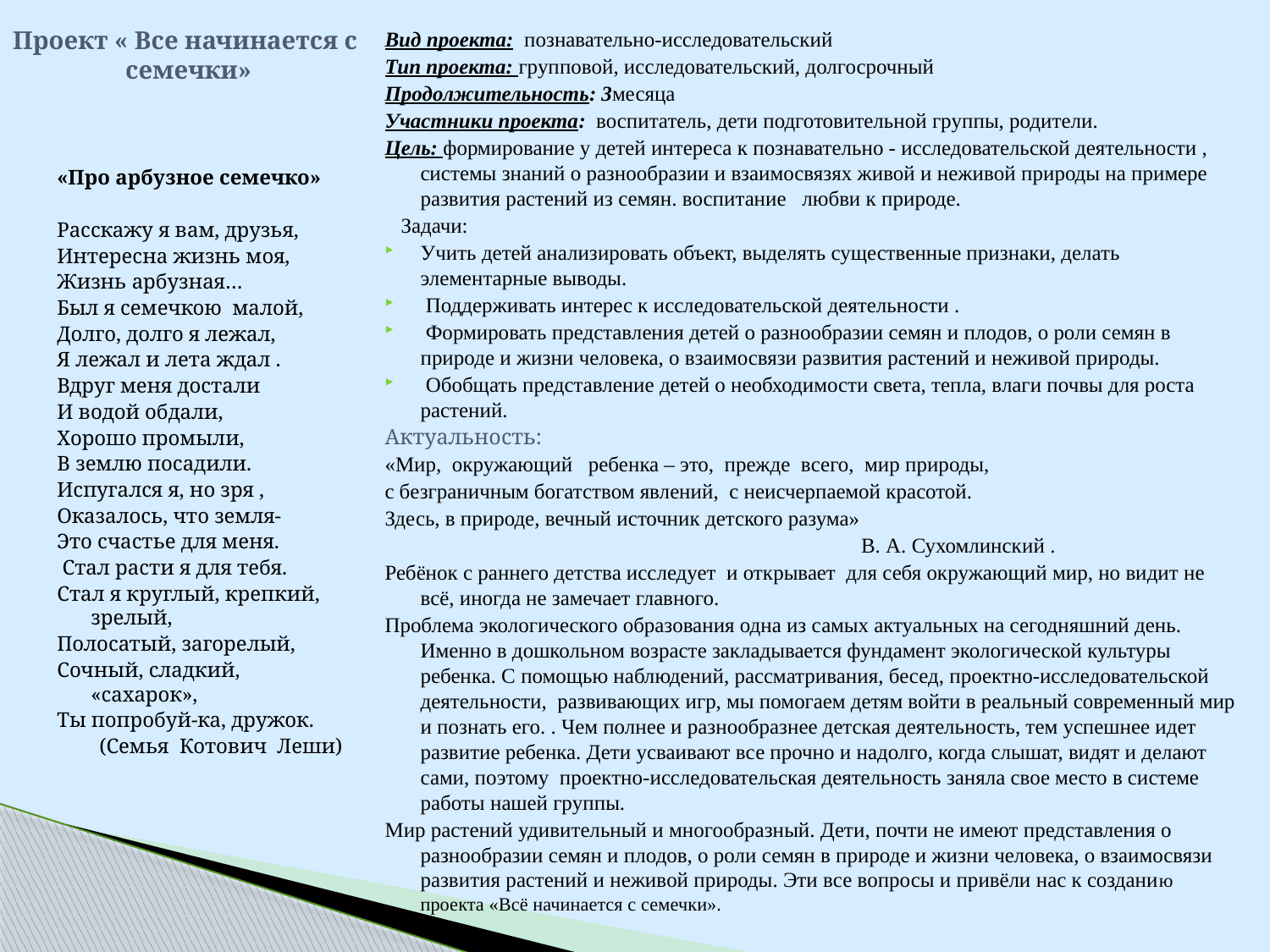

# Проект « Все начинается с семечки»
Вид проекта:  познавательно-исследовательский
Тип проекта: групповой, исследовательский, долгосрочный
Продолжительность: 3месяца
Участники проекта:  воспитатель, дети подготовительной группы, родители.
Цель: формирование у детей интереса к познавательно - исследовательской деятельности , системы знаний о разнообразии и взаимосвязях живой и неживой природы на примере развития растений из семян. воспитание   любви к природе.
   Задачи:
Учить детей анализировать объект, выделять существенные признаки, делать элементарные выводы.
 Поддерживать интерес к исследовательской деятельности .
 Формировать представления детей о разнообразии семян и плодов, о роли семян в природе и жизни человека, о взаимосвязи развития растений и неживой природы.
 Обобщать представление детей о необходимости света, тепла, влаги почвы для роста растений.
Актуальность:
«Мир,  окружающий   ребенка – это,  прежде  всего,  мир природы,
с безграничным богатством явлений,  с неисчерпаемой красотой.
Здесь, в природе, вечный источник детского разума»
                                                                                          В. А. Сухомлинский .
Ребёнок с раннего детства исследует  и открывает  для себя окружающий мир, но видит не всё, иногда не замечает главного.
Проблема экологического образования одна из самых актуальных на сегодняшний день. Именно в дошкольном возрасте закладывается фундамент экологической культуры ребенка. С помощью наблюдений, рассматривания, бесед, проектно-исследовательской деятельности,  развивающих игр, мы помогаем детям войти в реальный современный мир и познать его. . Чем полнее и разнообразнее детская деятельность, тем успешнее идет развитие ребенка. Дети усваивают все прочно и надолго, когда слышат, видят и делают сами, поэтому  проектно-исследовательская деятельность заняла свое место в системе работы нашей группы.
Мир растений удивительный и многообразный. Дети, почти не имеют представления о разнообразии семян и плодов, о роли семян в природе и жизни человека, о взаимосвязи развития растений и неживой природы. Эти все вопросы и привёли нас к созданию проекта «Всё начинается с семечки».

«Про арбузное семечко»

Расскажу я вам, друзья,
Интересна жизнь моя,
Жизнь арбузная…
Был я семечкою  малой,
Долго, долго я лежал,
Я лежал и лета ждал .
Вдруг меня достали
И водой обдали,
Хорошо промыли,
В землю посадили.
Испугался я, но зря ,
Оказалось, что земля-
Это счастье для меня.
 Стал расти я для тебя.
Стал я круглый, крепкий, зрелый,
Полосатый, загорелый,
Сочный, сладкий, «сахарок»,
Ты попробуй-ка, дружок.
        (Семья  Котович  Леши)